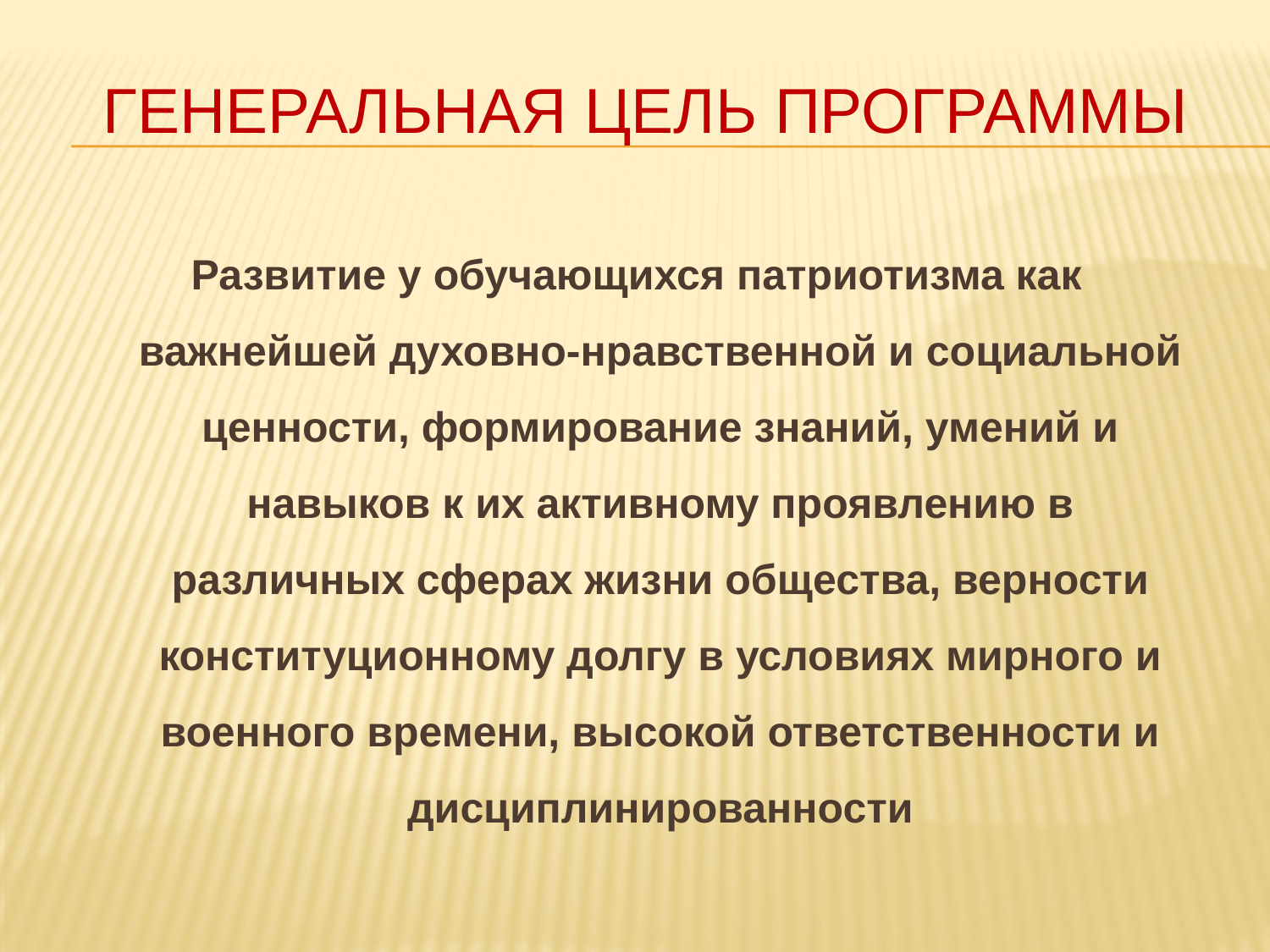

# Генеральная цель программы
Развитие у обучающихся патриотизма как важнейшей духовно-нравственной и социальной ценности, формирование знаний, умений и навыков к их активному проявлению в различных сферах жизни общества, верности конституционному долгу в условиях мирного и военного времени, высокой ответственности и дисциплинированности